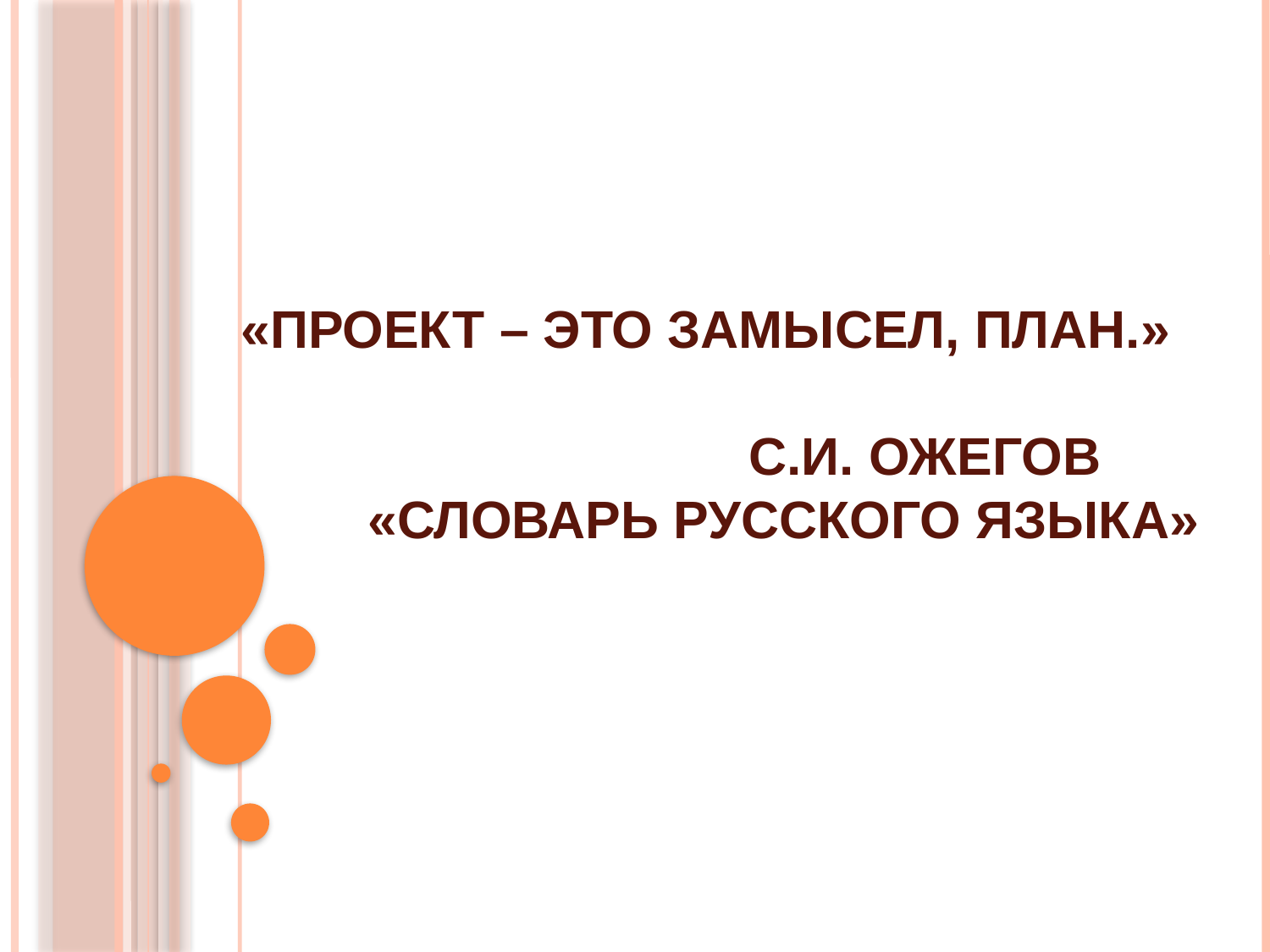

# «Проект – это замысел, план.» С.И. Ожегов «Словарь русского языка»